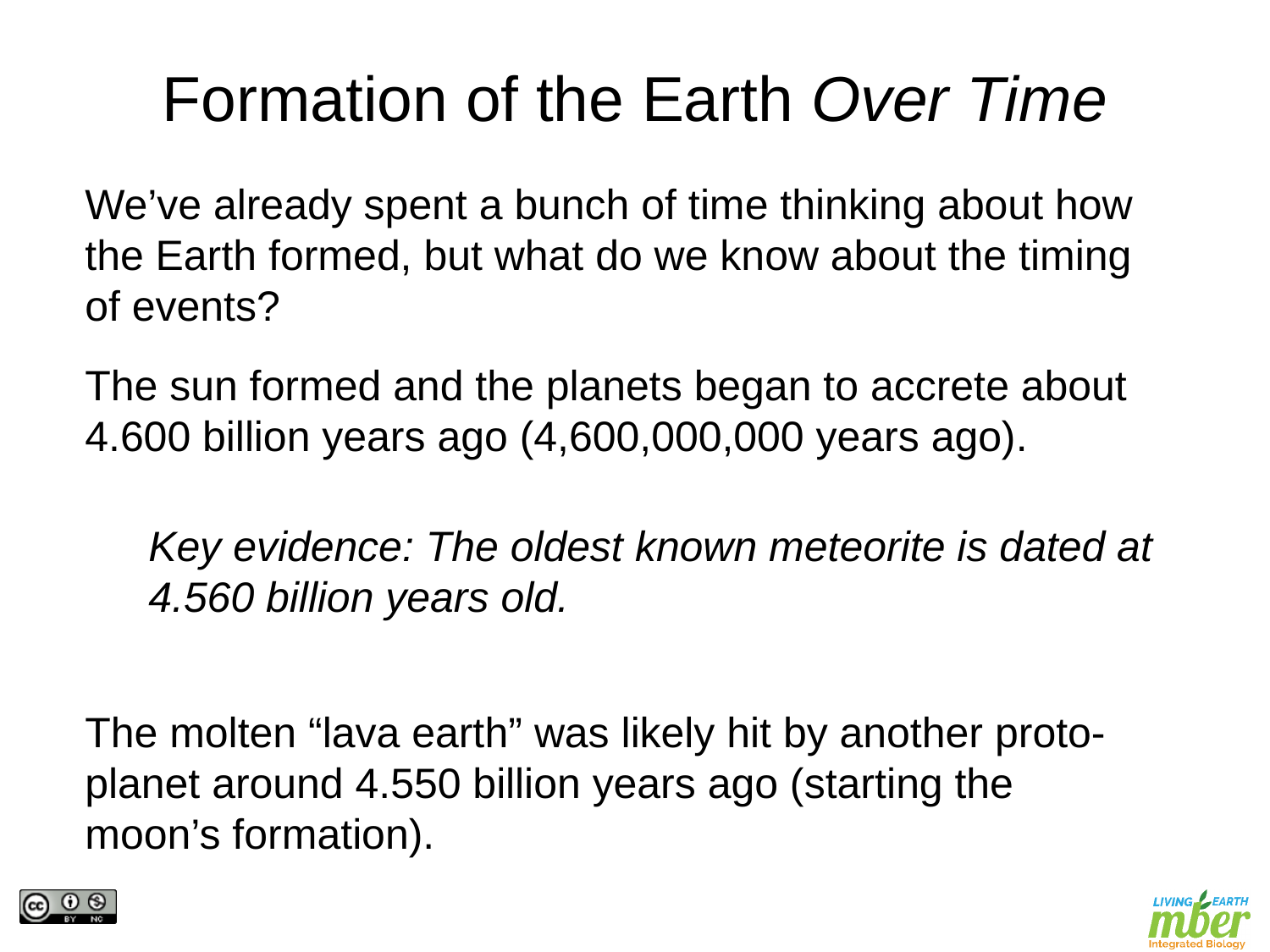

Formation of the Earth Over Time
We’ve already spent a bunch of time thinking about how the Earth formed, but what do we know about the timing of events?

The sun formed and the planets began to accrete about 4.600 billion years ago (4,600,000,000 years ago).

Key evidence: The oldest known meteorite is dated at 4.560 billion years old.

The molten “lava earth” was likely hit by another proto-planet around 4.550 billion years ago (starting the moon’s formation).